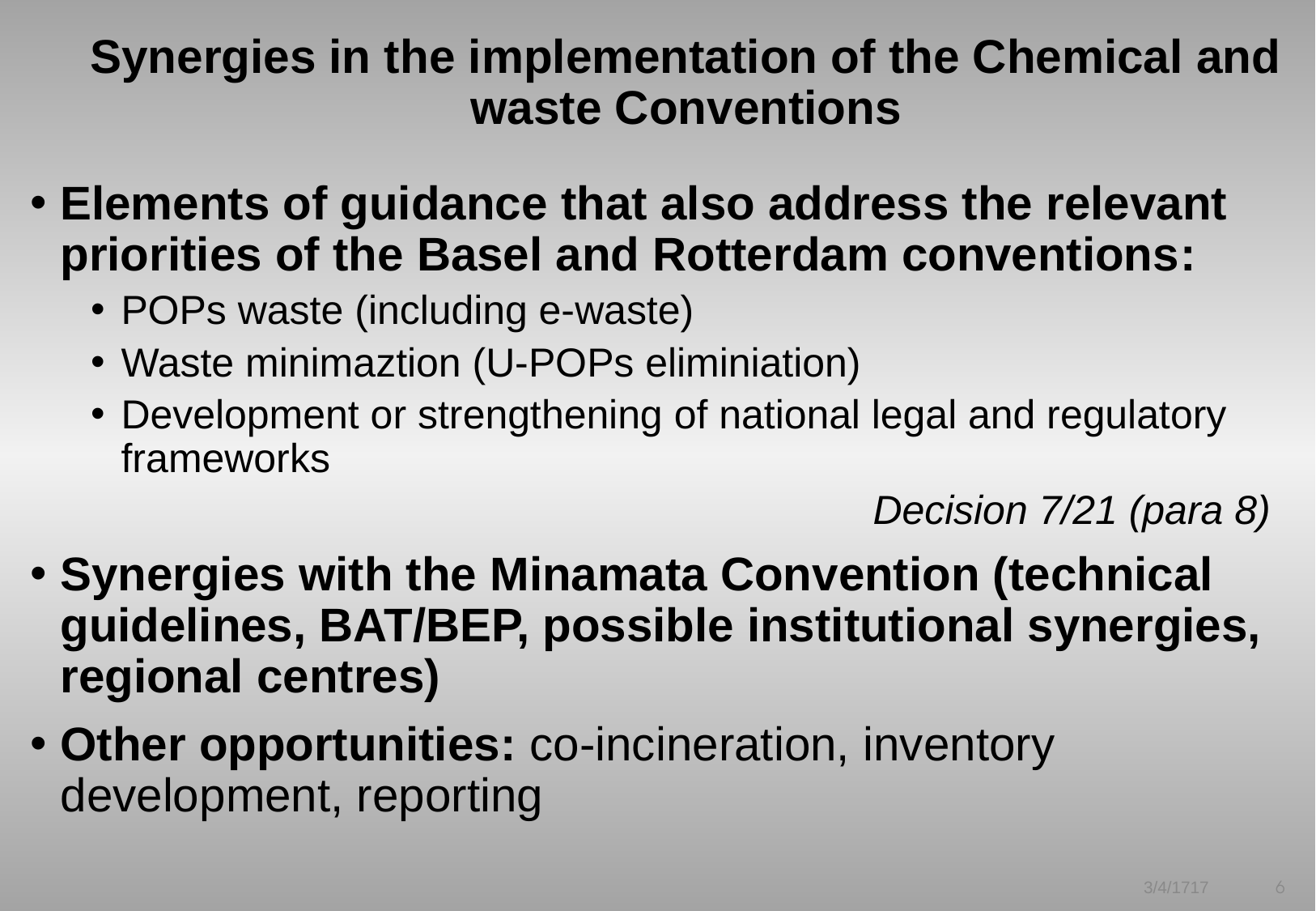

# Synergies in the implementation of the Chemical and waste Conventions
Elements of guidance that also address the relevant priorities of the Basel and Rotterdam conventions:
POPs waste (including e-waste)
Waste minimaztion (U-POPs eliminiation)
Development or strengthening of national legal and regulatory frameworks
Decision 7/21 (para 8)
Synergies with the Minamata Convention (technical guidelines, BAT/BEP, possible institutional synergies, regional centres)
Other opportunities: co-incineration, inventory development, reporting